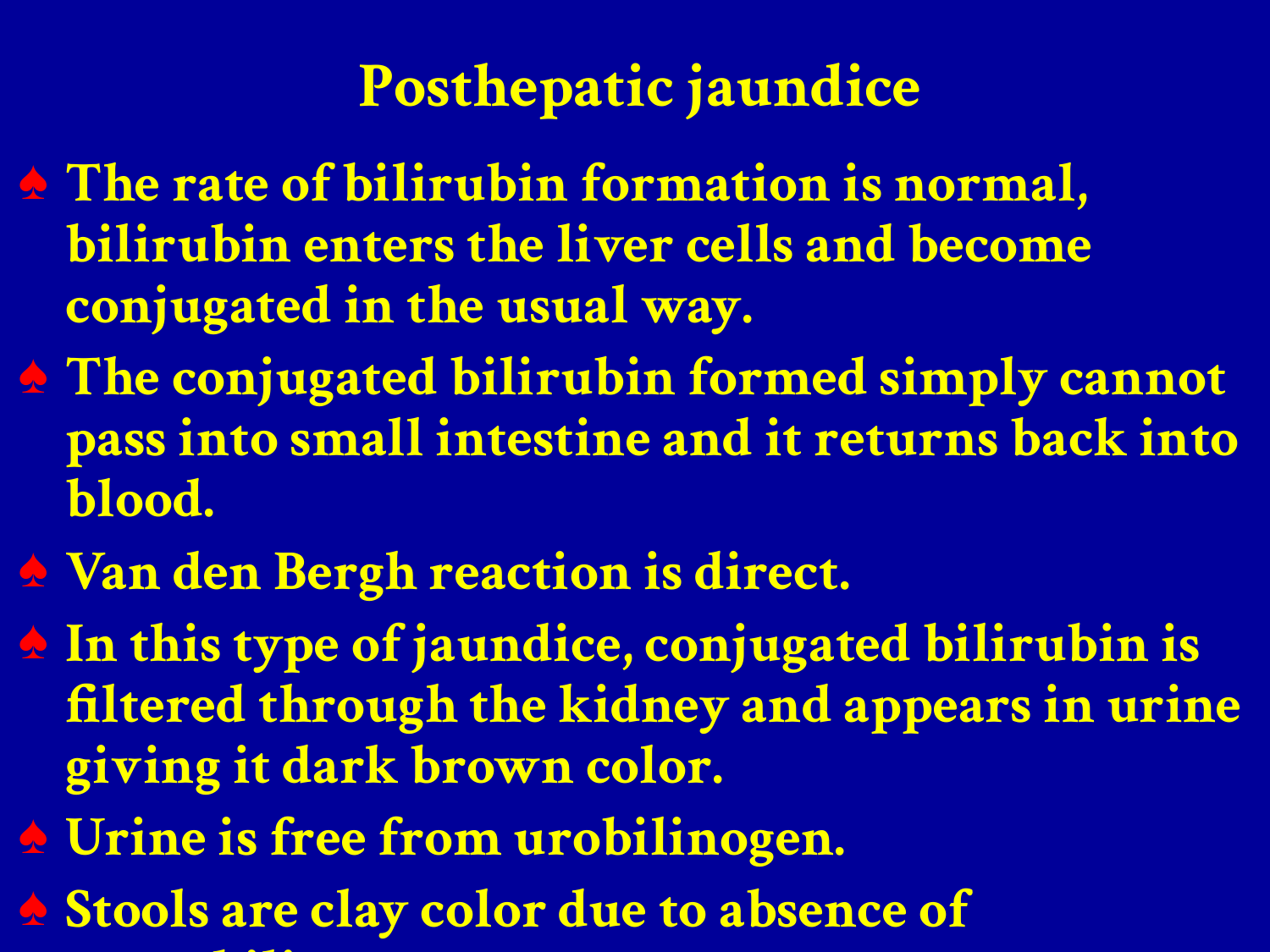

Posthepatic jaundice
The rate of bilirubin formation is normal, bilirubin enters the liver cells and become conjugated in the usual way.
The conjugated bilirubin formed simply cannot pass into small intestine and it returns back into blood.
Van den Bergh reaction is direct.
In this type of jaundice, conjugated bilirubin is filtered through the kidney and appears in urine giving it dark brown color.
Urine is free from urobilinogen.
Stools are clay color due to absence of stercobilin.